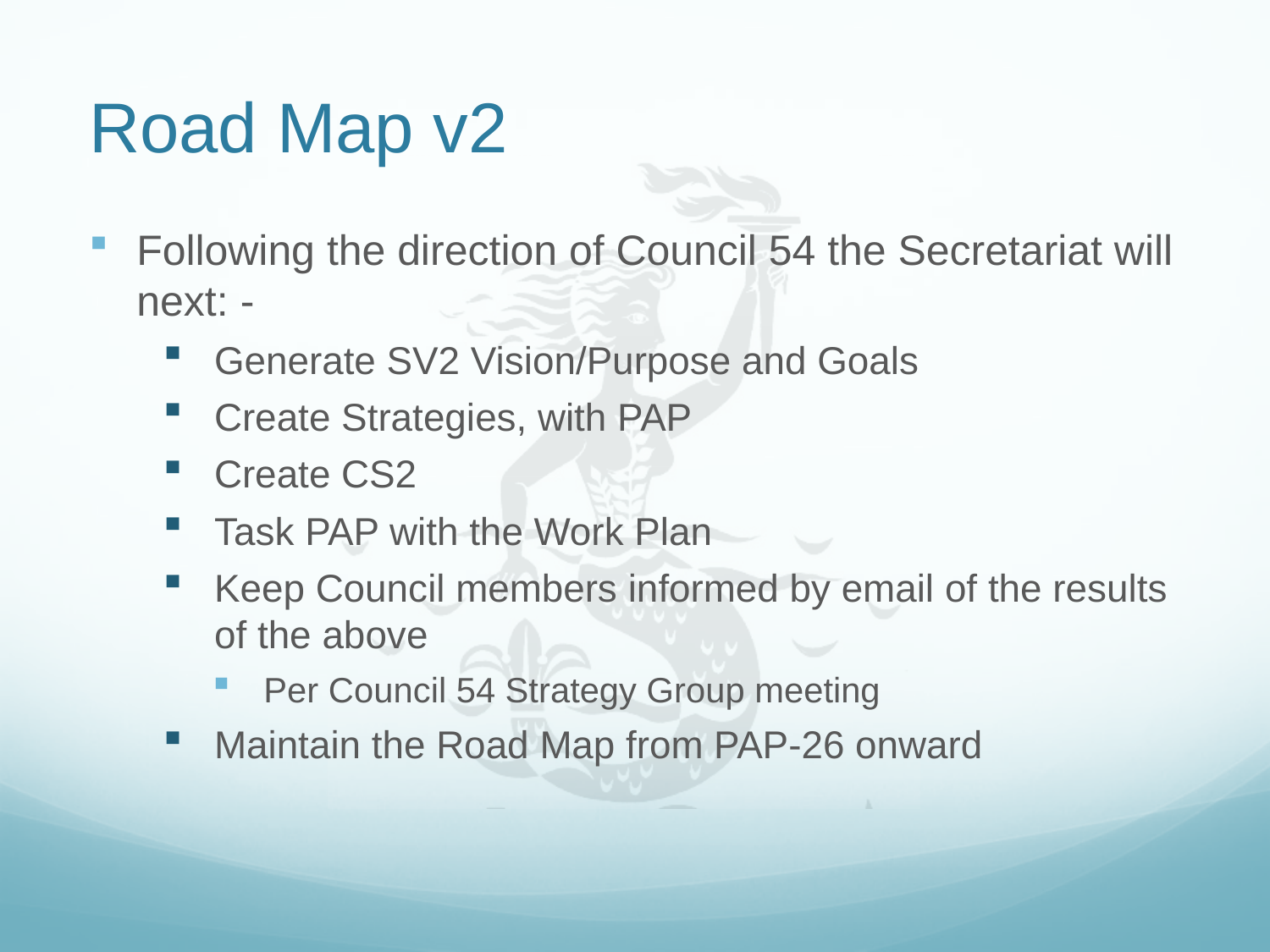

# Road Map v2
Following the direction of Council 54 the Secretariat will next: -
Generate SV2 Vision/Purpose and Goals
Create Strategies, with PAP
Create CS2
Task PAP with the Work Plan
Keep Council members informed by email of the results of the above
Per Council 54 Strategy Group meeting
Maintain the Road Map from PAP-26 onward